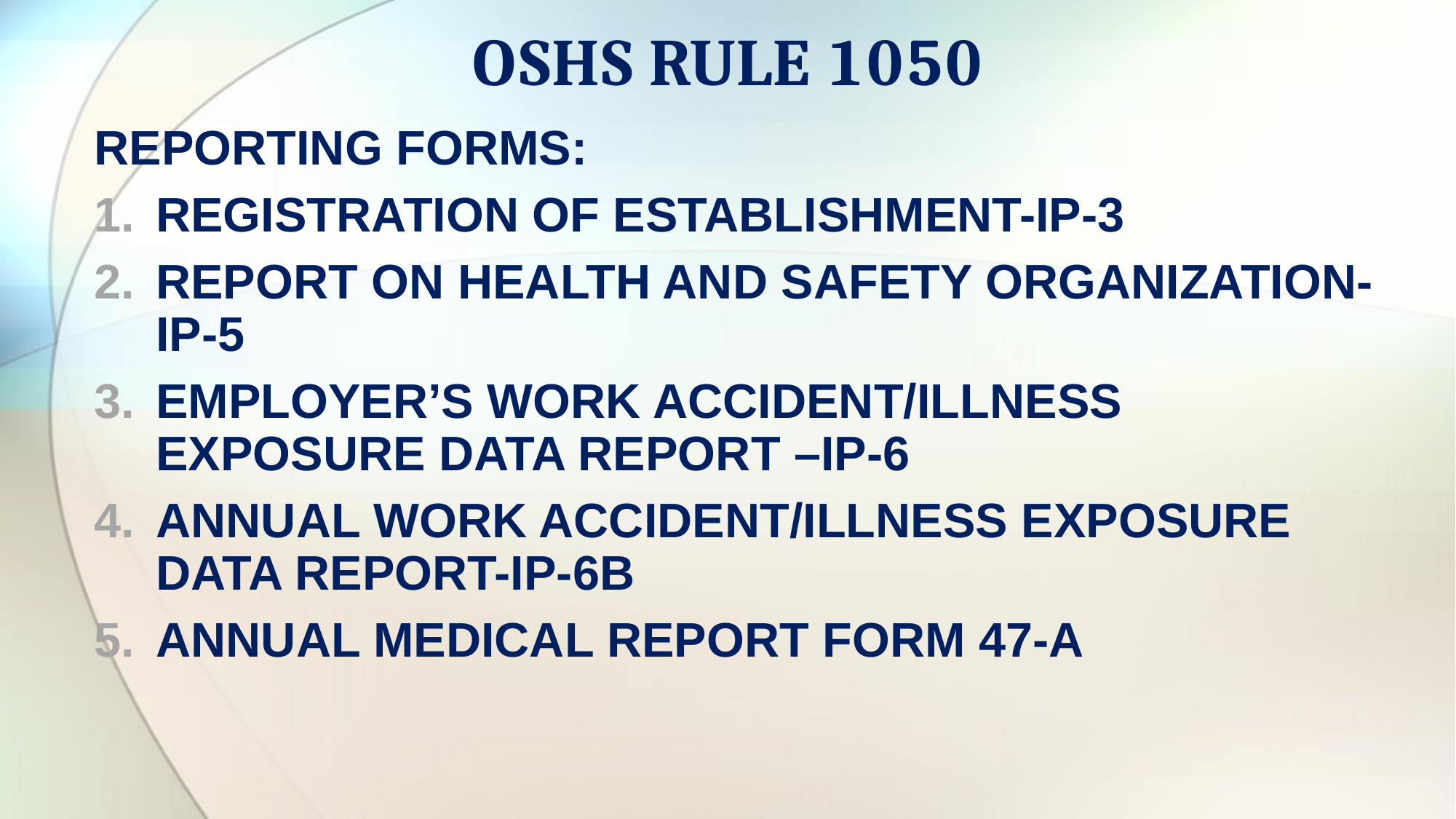

# OSHS RULE 1050
REPORTING FORMS:
REGISTRATION OF ESTABLISHMENT-IP-3
REPORT ON HEALTH AND SAFETY ORGANIZATION-IP-5
EMPLOYER’S WORK ACCIDENT/ILLNESS EXPOSURE DATA REPORT –IP-6
ANNUAL WORK ACCIDENT/ILLNESS EXPOSURE DATA REPORT-IP-6B
ANNUAL MEDICAL REPORT FORM 47-A